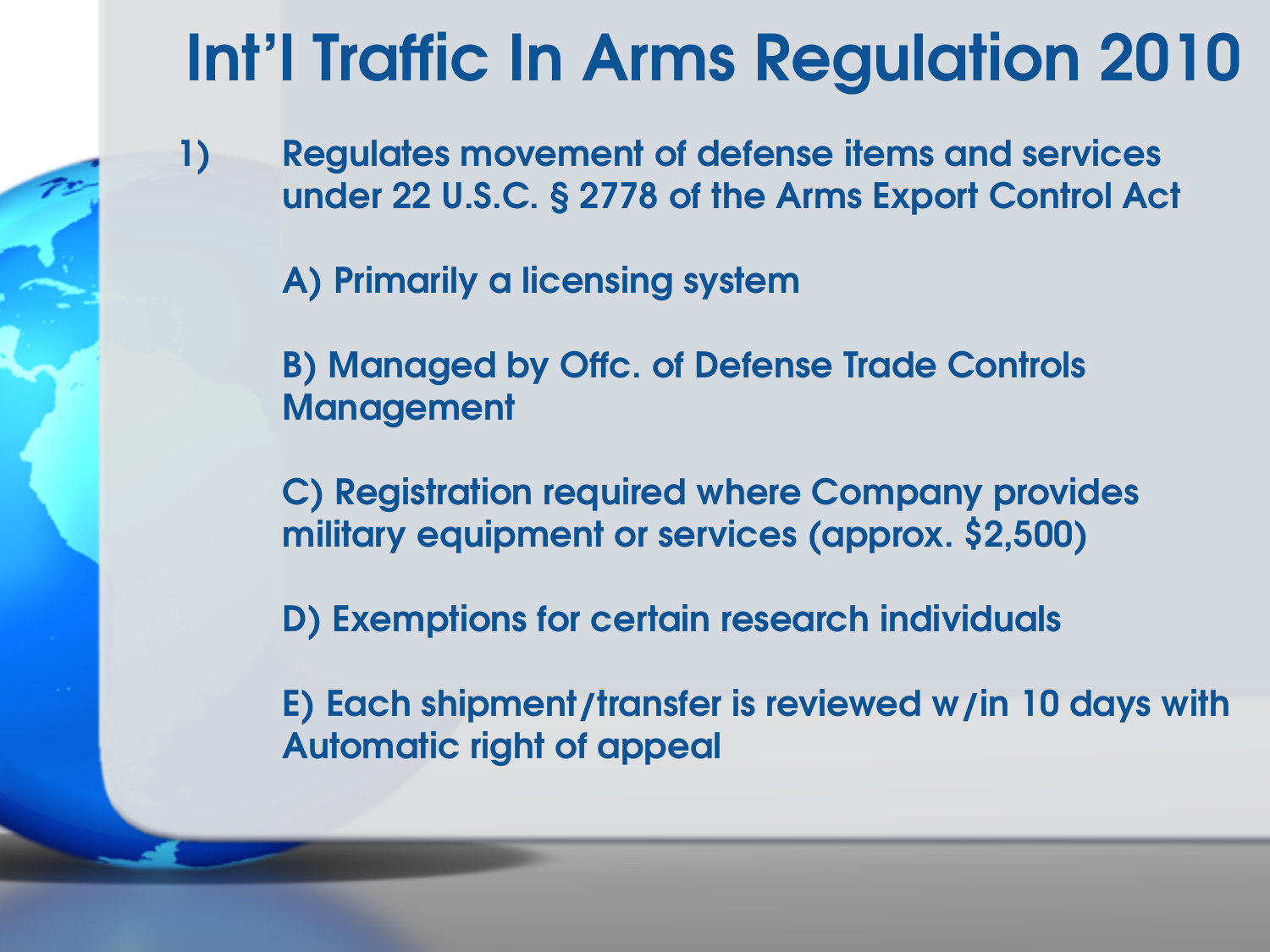

Int’l Traffic In Arms Regulation 2010
Regulates movement of defense items and services under 22 U.S.C. § 2778 of the Arms Export Control Act
A) Primarily a licensing system
B) Managed by Offc. of Defense Trade Controls Management
C) Registration required where Company provides military equipment or services (approx. $2,500)
D) Exemptions for certain research individuals
E) Each shipment/transfer is reviewed w/in 10 days with Automatic right of appeal